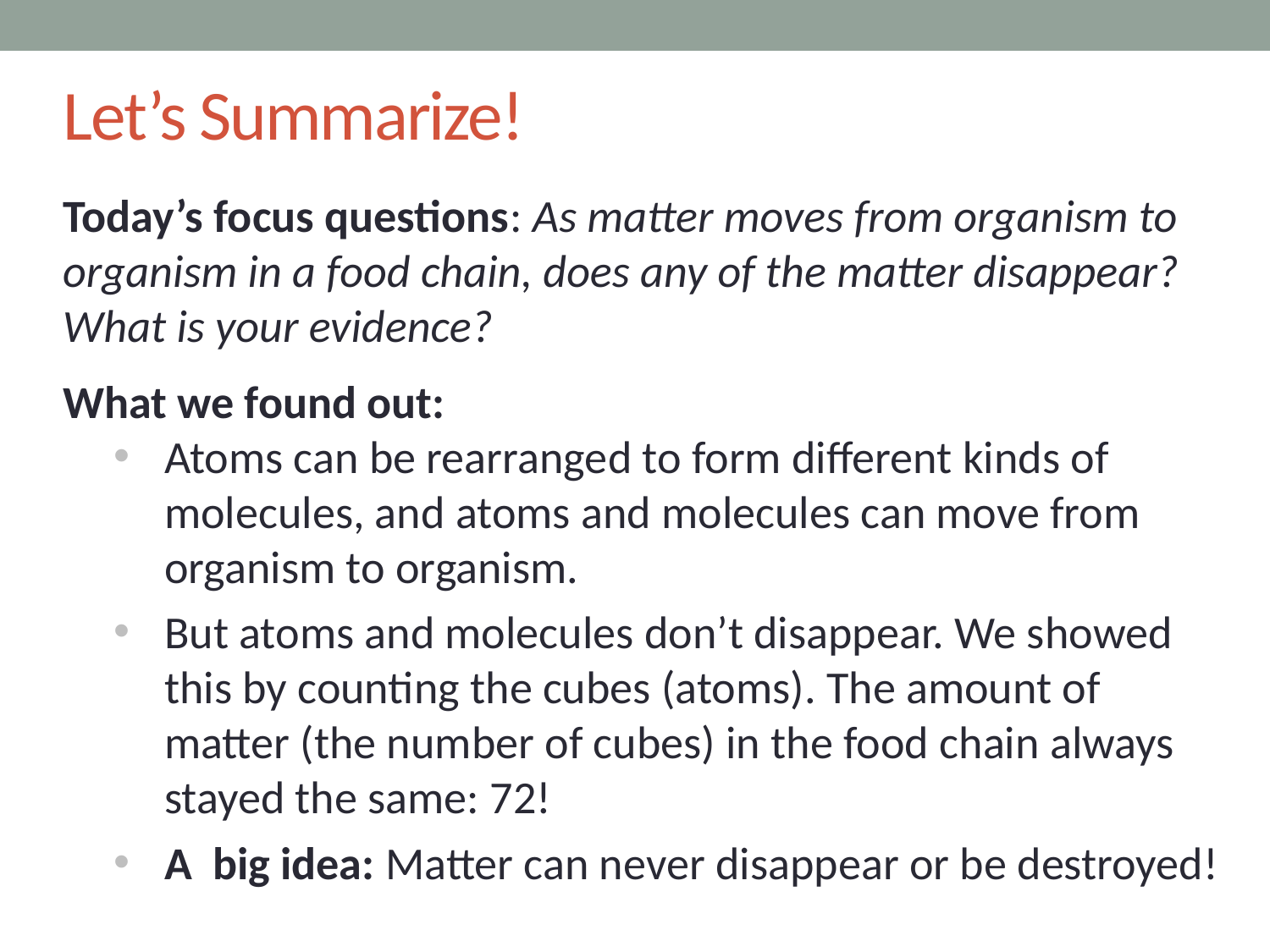

# Let’s Summarize!
Today’s focus questions: As matter moves from organism to organism in a food chain, does any of the matter disappear? What is your evidence?
What we found out:
Atoms can be rearranged to form different kinds of molecules, and atoms and molecules can move from organism to organism.
But atoms and molecules don’t disappear. We showed this by counting the cubes (atoms). The amount of matter (the number of cubes) in the food chain always stayed the same: 72!
A  big idea: Matter can never disappear or be destroyed!